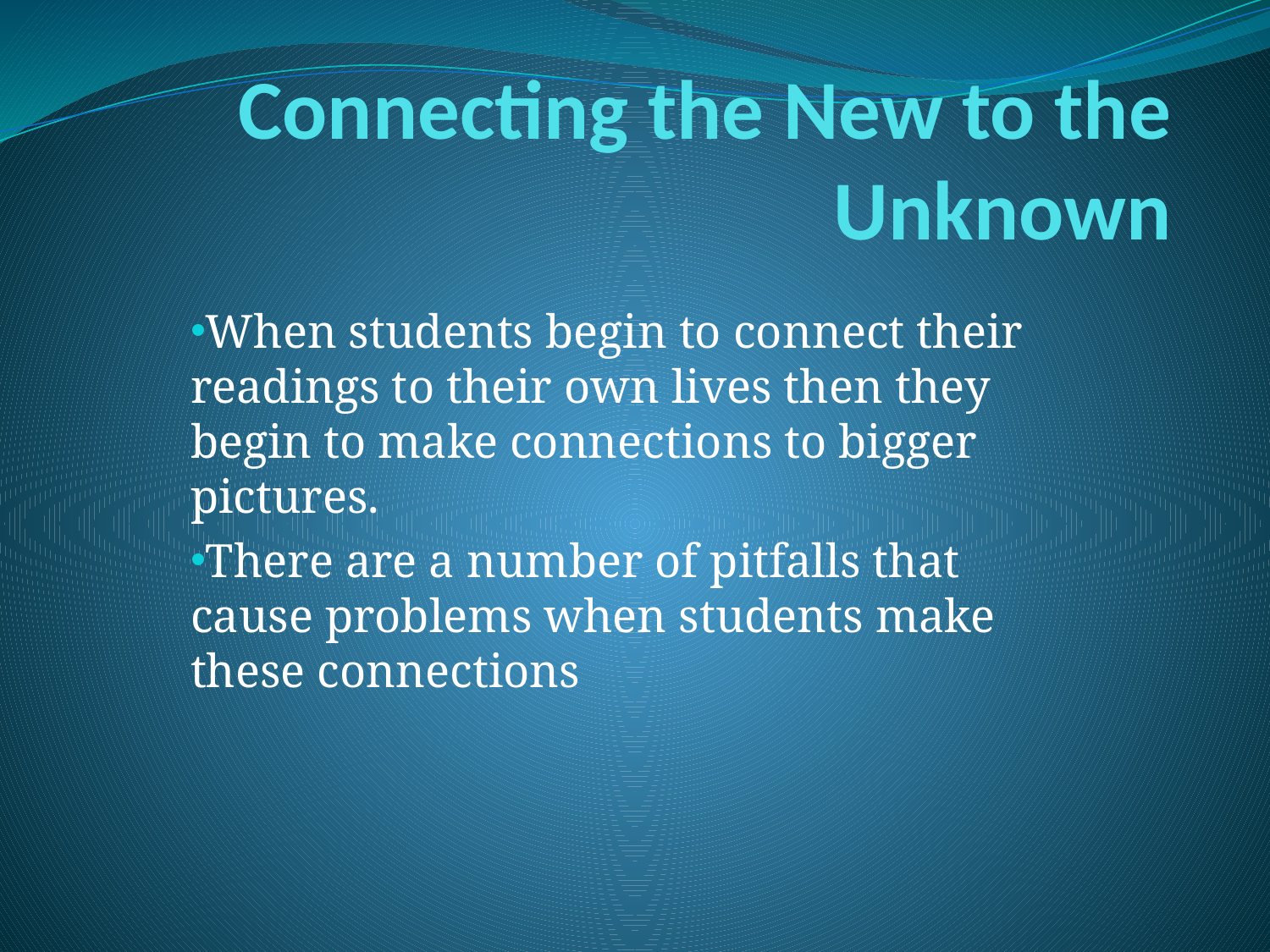

# Connecting the New to the Unknown
When students begin to connect their readings to their own lives then they begin to make connections to bigger pictures.
There are a number of pitfalls that cause problems when students make these connections